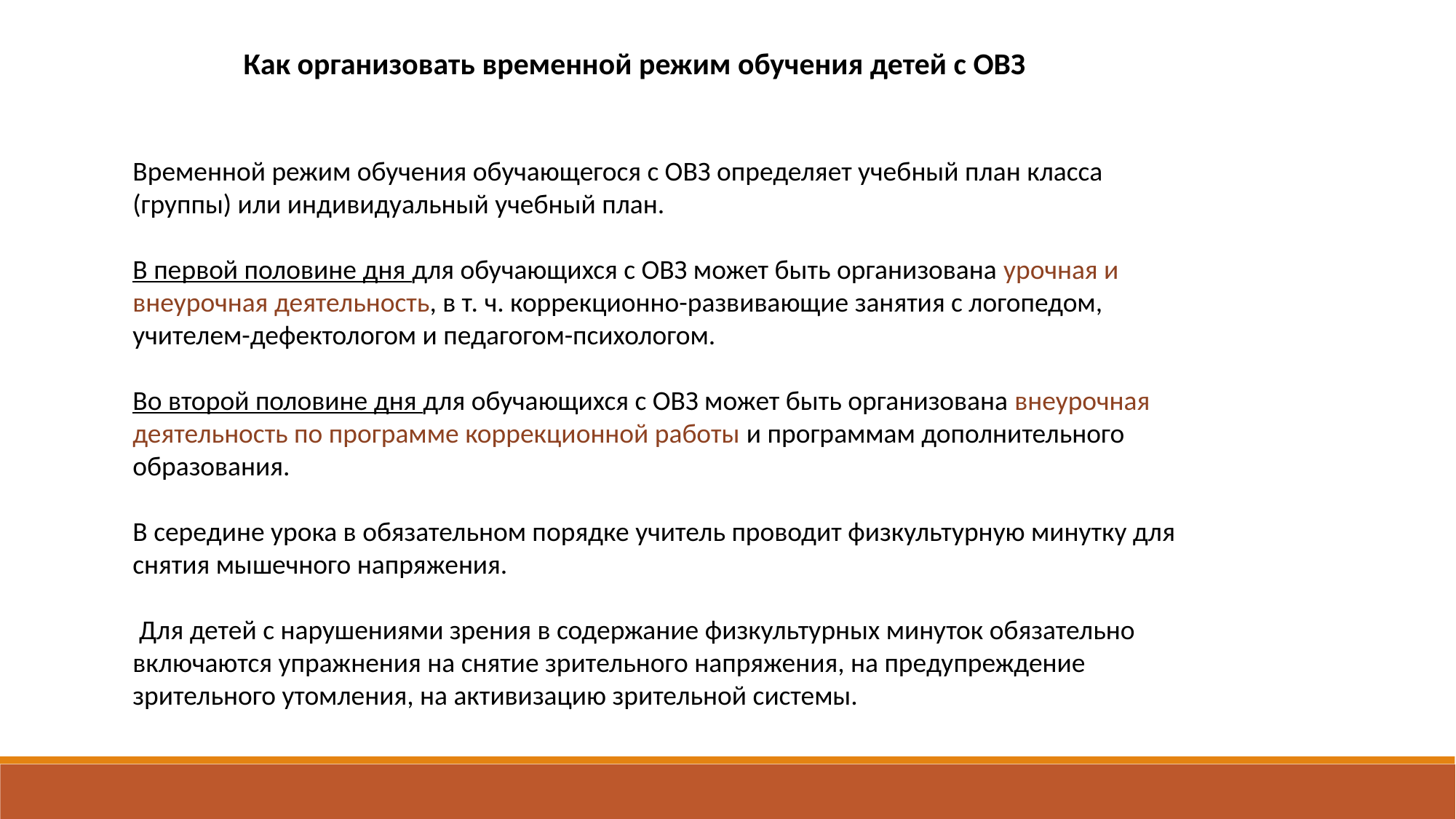

Как организовать временной режим обучения детей с ОВЗ

Временной режим обучения обучающегося с ОВЗ определяет учебный план класса (группы) или индивидуальный учебный план.

В первой половине дня для обучающихся с ОВЗ может быть организована урочная и внеурочная деятельность, в т. ч. коррекционно-развивающие занятия с логопедом, учителем-дефектологом и педагогом-психологом.

Во второй половине дня для обучающихся с ОВЗ может быть организована внеурочная деятельность по программе коррекционной работы и программам дополнительного образования.

В середине урока в обязательном порядке учитель проводит физкультурную минутку для снятия мышечного напряжения.

 Для детей с нарушениями зрения в содержание физкультурных минуток обязательно включаются упражнения на снятие зрительного напряжения, на предупреждение зрительного утомления, на активизацию зрительной системы.